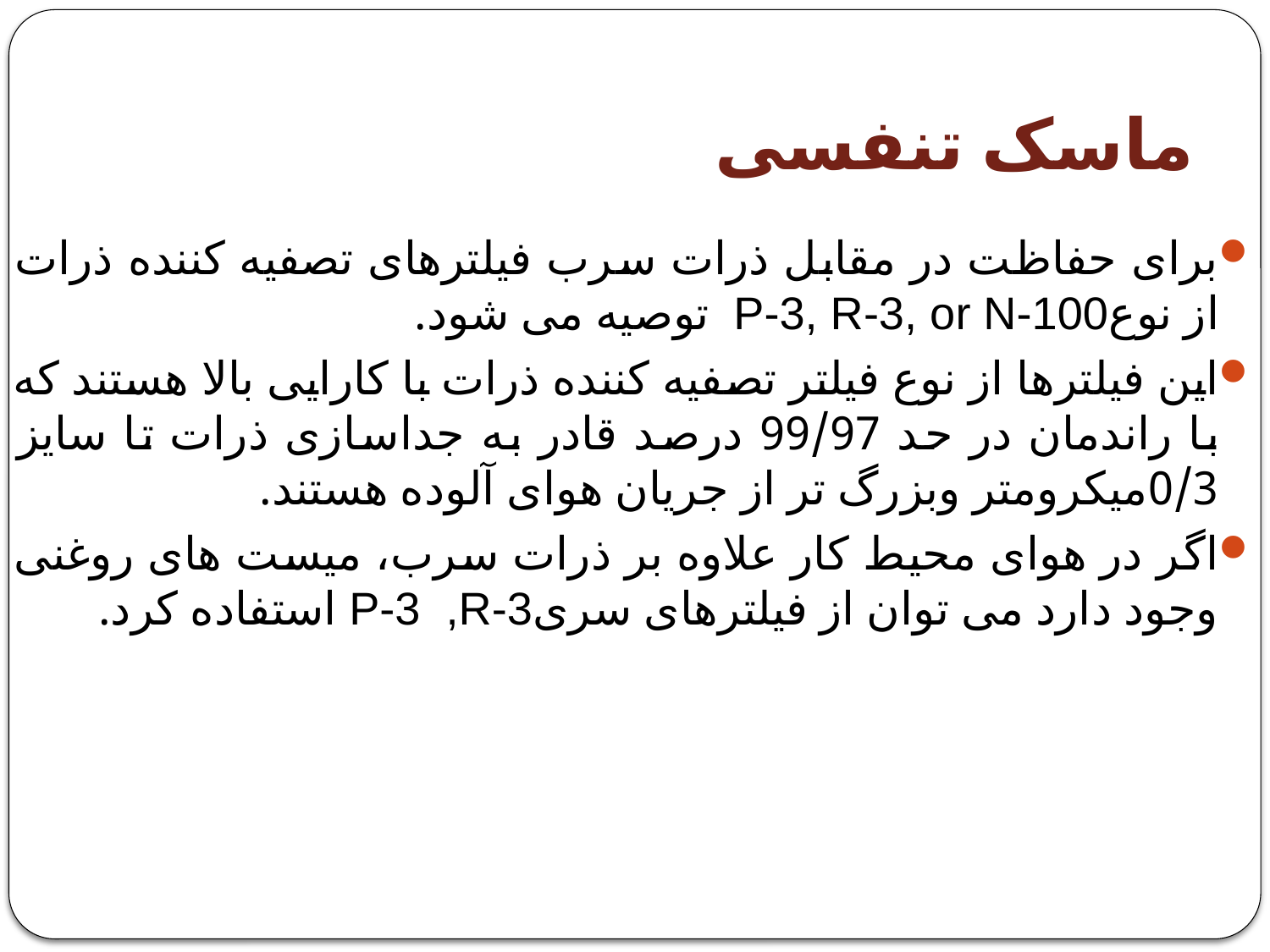

# ماسک تنفسی
برای حفاظت در مقابل ذرات سرب فیلترهای تصفیه کننده ذرات از نوعP-3, R-3, or N-100  توصیه می شود.
این فیلترها از نوع فیلتر تصفیه کننده ذرات با کارایی بالا هستند که با راندمان در حد 99/97 درصد قادر به جداسازی ذرات تا سایز 0/3میکرومتر وبزرگ تر از جریان هوای آلوده هستند.
اگر در هوای محیط کار علاوه بر ذرات سرب، میست های روغنی وجود دارد می توان از فیلترهای سریP-3  ,R-3 استفاده کرد.